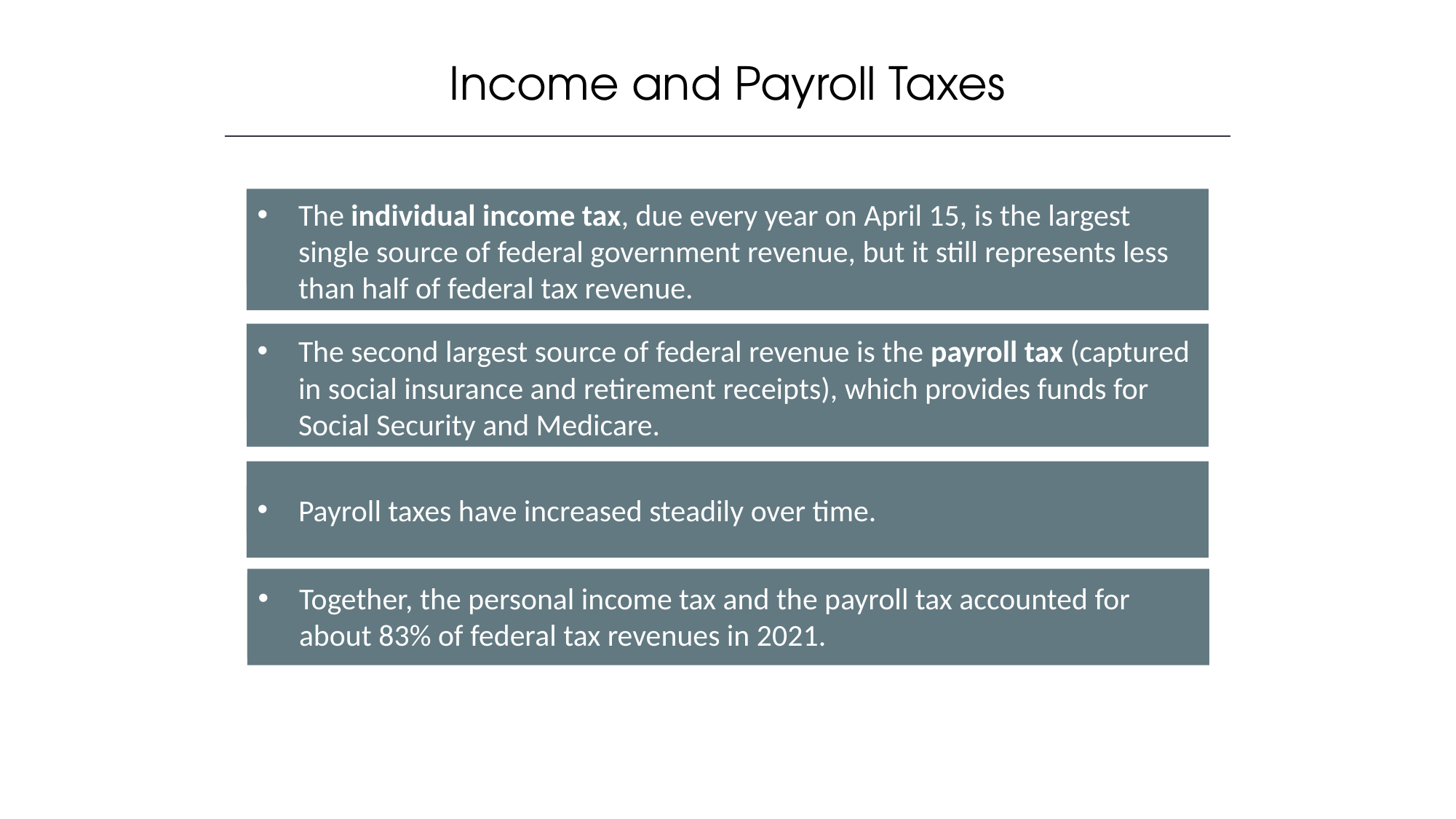

Income and Payroll Taxes

The individual income tax, due every year on April 15, is the largest single source of federal government revenue, but it still represents less than half of federal tax revenue.

The second largest source of federal revenue is the payroll tax (captured in social insurance and retirement receipts), which provides funds for Social Security and Medicare.

Payroll taxes have increased steadily over time.

Together, the personal income tax and the payroll tax accounted for about 83% of federal tax revenues in 2021.